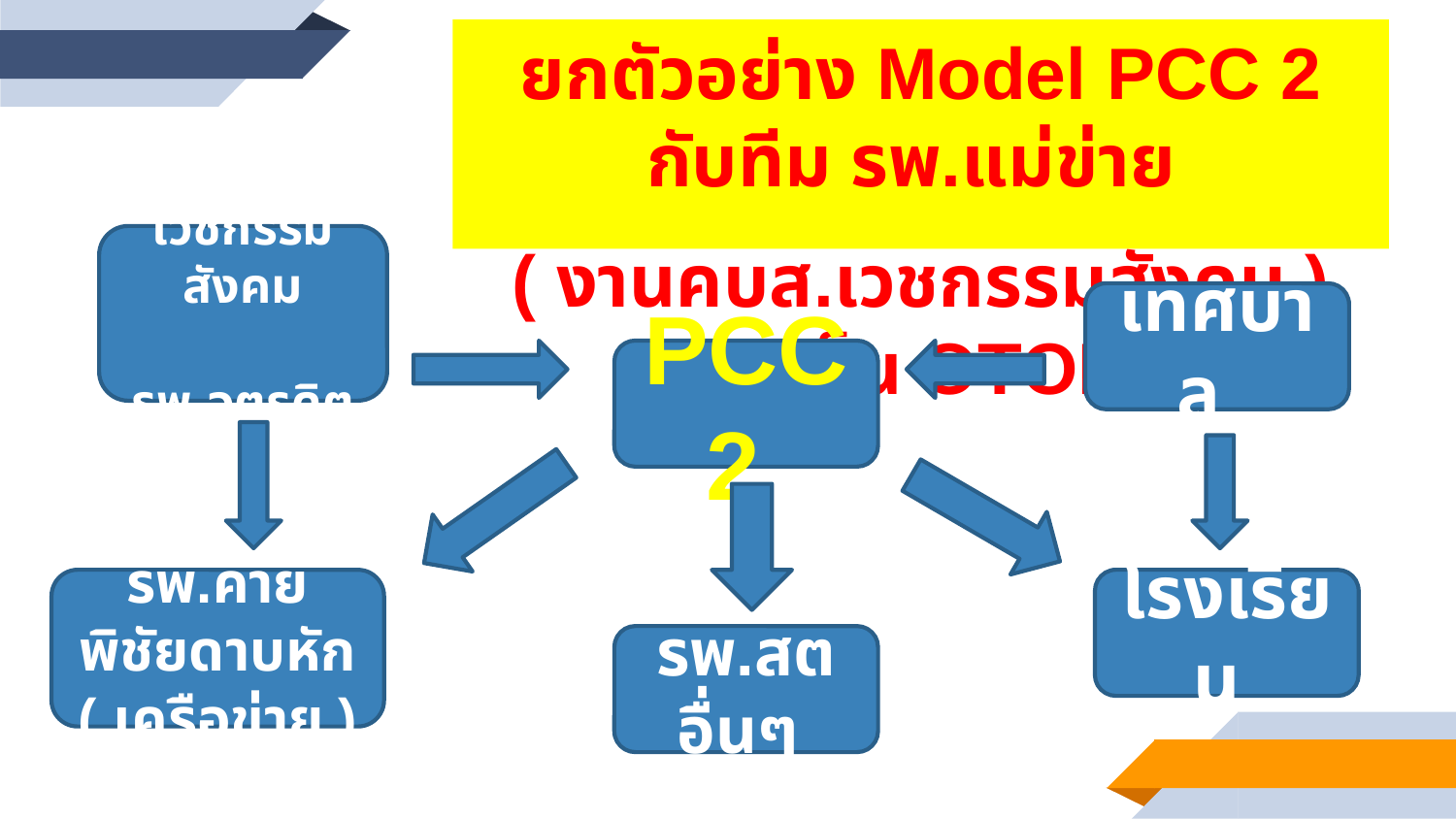

ยกตัวอย่าง Model PCC 2 กับทีม รพ.แม่ข่าย
( งานคบส.เวชกรรมสังคม ) ประเด็น OTOP

งาน คบส.
เวชกรรมสังคม
 รพ.อุตรดิตถ์
เทศบาล

PCC 2

รพ.ค่าย พิชัยดาบหัก
( เครือข่าย )
โรงเรียน
รพ.สต อื่นๆ